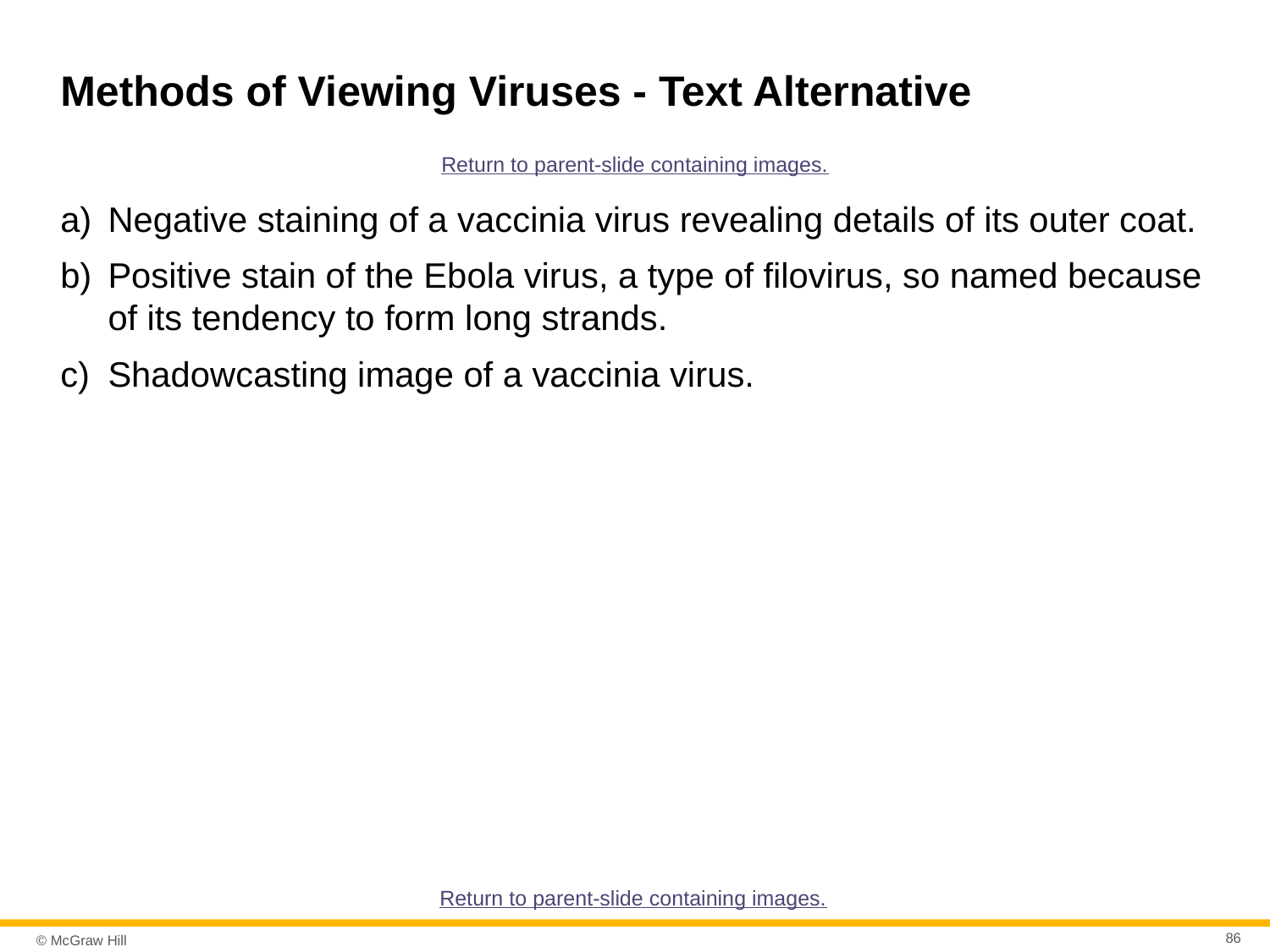

# Methods of Viewing Viruses - Text Alternative
Return to parent-slide containing images.
Negative staining of a vaccinia virus revealing details of its outer coat.
Positive stain of the Ebola virus, a type of filovirus, so named because of its tendency to form long strands.
Shadowcasting image of a vaccinia virus.
Return to parent-slide containing images.